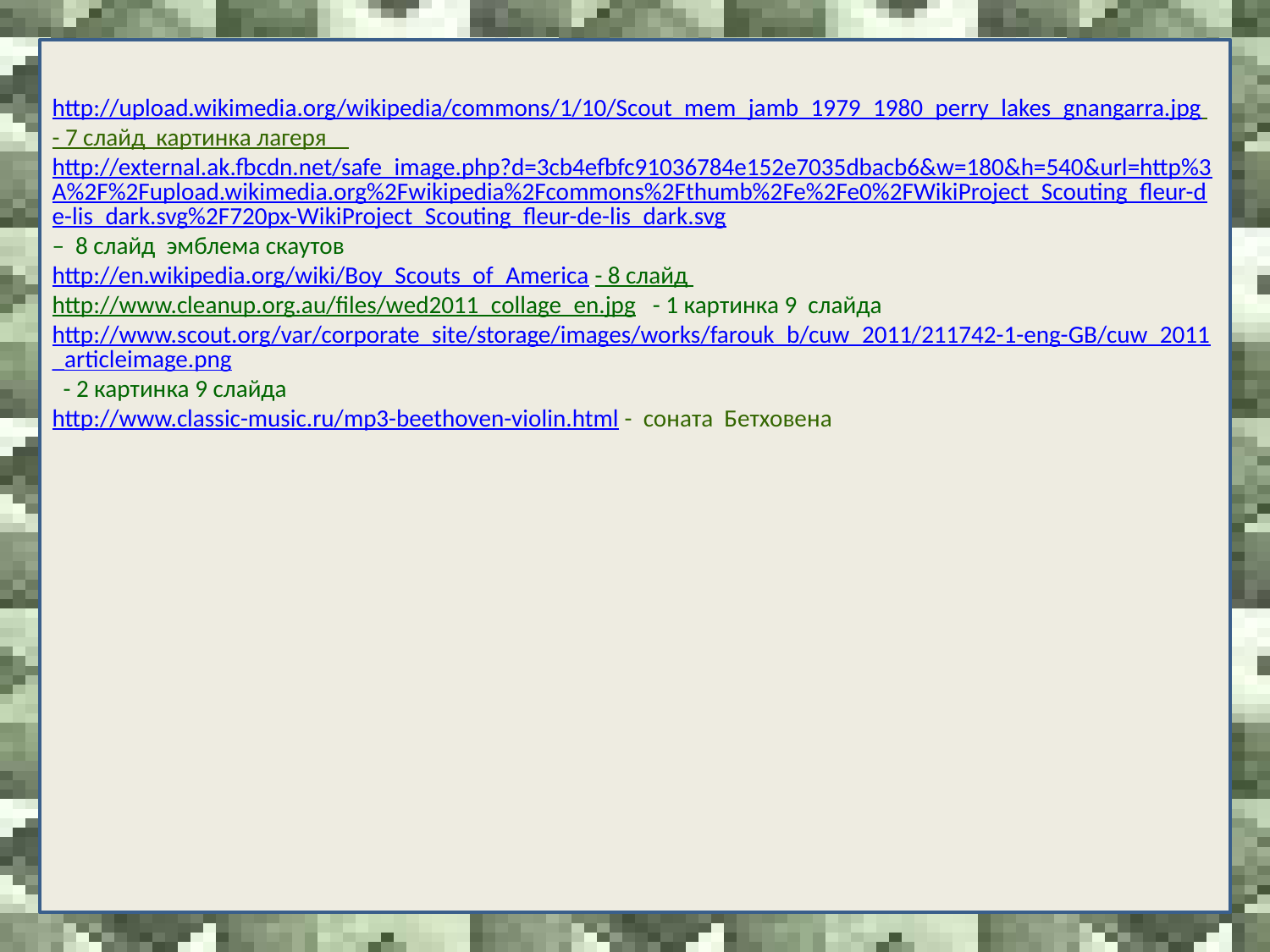

http://upload.wikimedia.org/wikipedia/commons/1/10/Scout_mem_jamb_1979_1980_perry_lakes_gnangarra.jpg  - 7 слайд  картинка лагеря    http://external.ak.fbcdn.net/safe_image.php?d=3cb4efbfc91036784e152e7035dbacb6&w=180&h=540&url=http%3A%2F%2Fupload.wikimedia.org%2Fwikipedia%2Fcommons%2Fthumb%2Fe%2Fe0%2FWikiProject_Scouting_fleur-de-lis_dark.svg%2F720px-WikiProject_Scouting_fleur-de-lis_dark.svg
–  8 слайд  эмблема скаутов
http://en.wikipedia.org/wiki/Boy_Scouts_of_America - 8 слайд
http://www.cleanup.org.au/files/wed2011_collage_en.jpg   - 1 картинка 9  слайда  http://www.scout.org/var/corporate_site/storage/images/works/farouk_b/cuw_2011/211742-1-eng-GB/cuw_2011_articleimage.png  - 2 картинка 9 слайда
http://www.classic-music.ru/mp3-beethoven-violin.html -  cоната  Бетховена